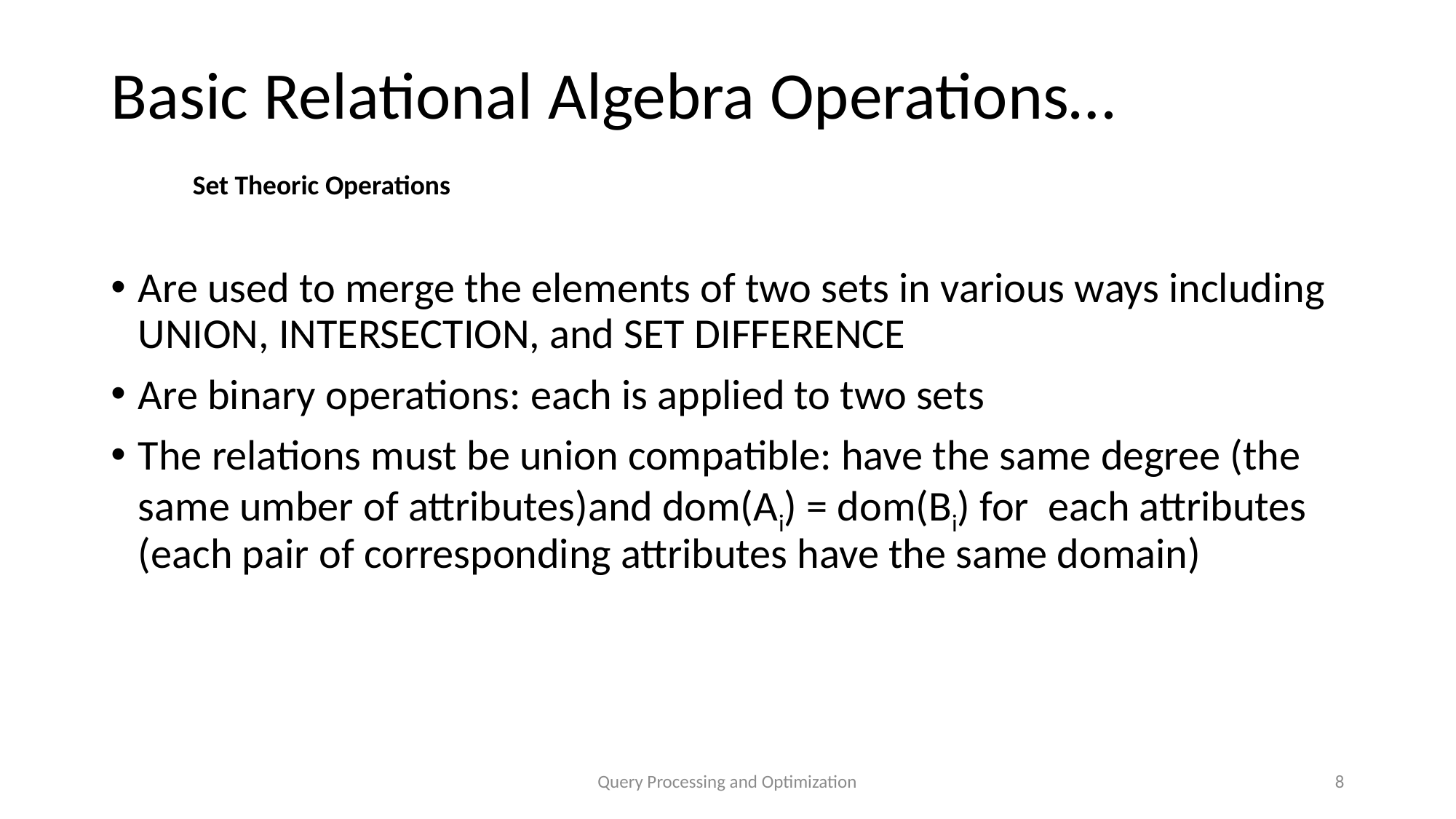

# Basic Relational Algebra Operations…
Set Theoric Operations
Are used to merge the elements of two sets in various ways including UNION, INTERSECTION, and SET DIFFERENCE
Are binary operations: each is applied to two sets
The relations must be union compatible: have the same degree (the same umber of attributes)and dom(Ai) = dom(Bi) for  each attributes (each pair of corresponding attributes have the same domain)

Query Processing and Optimization
8